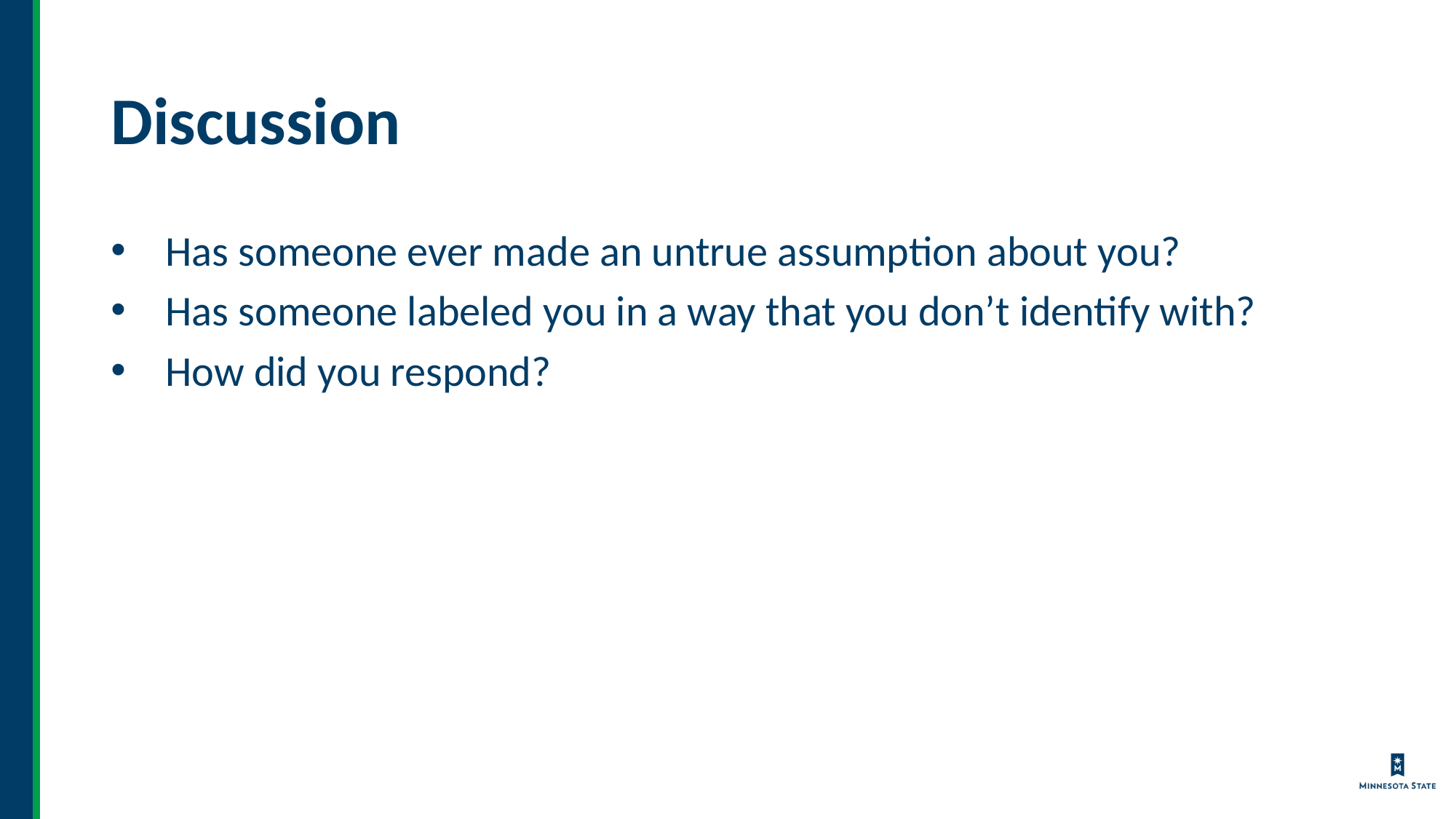

# Discussion
Has someone ever made an untrue assumption about you?
Has someone labeled you in a way that you don’t identify with?
How did you respond?